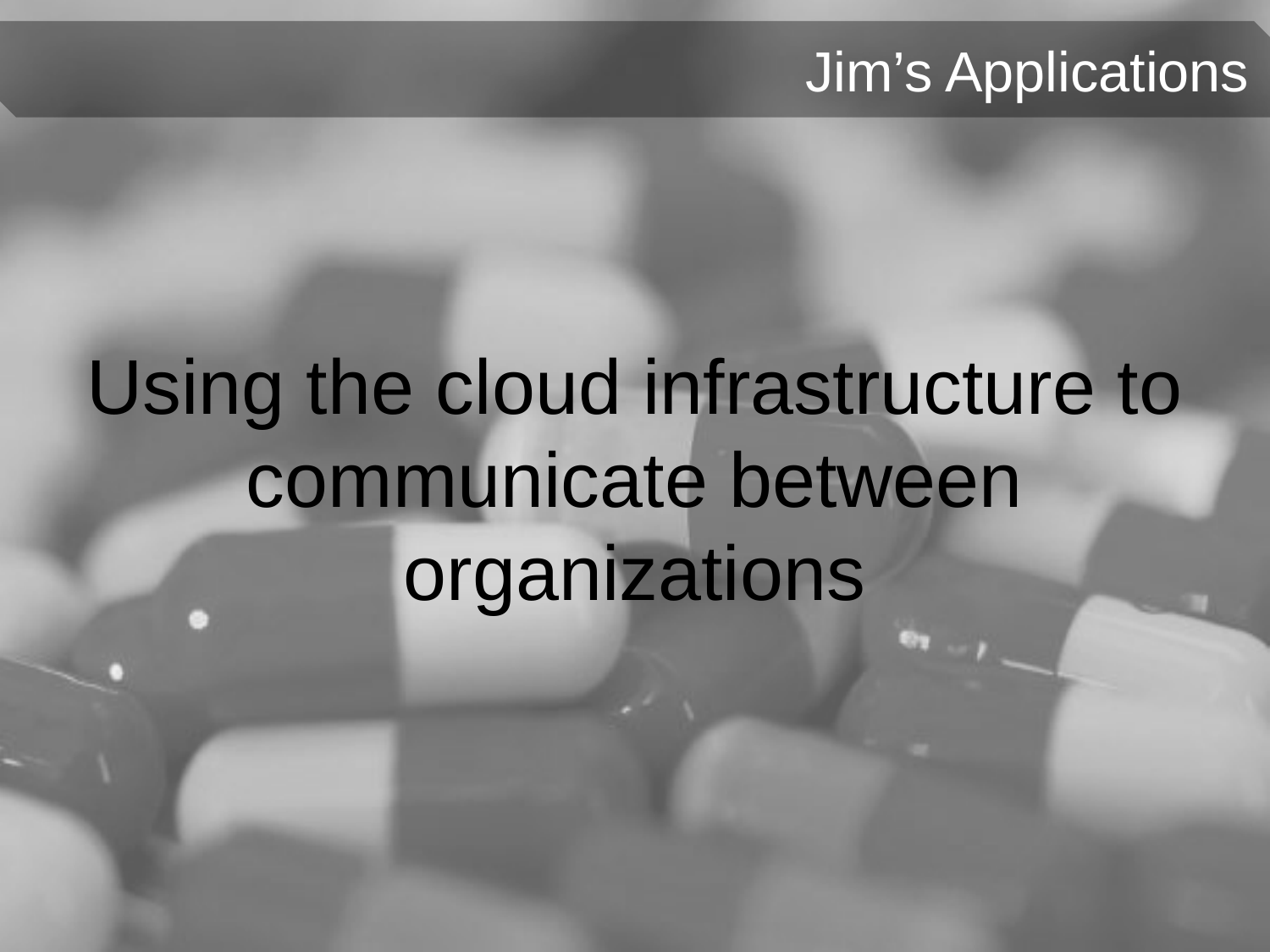

Using the cloud infrastructure to communicate between organizations